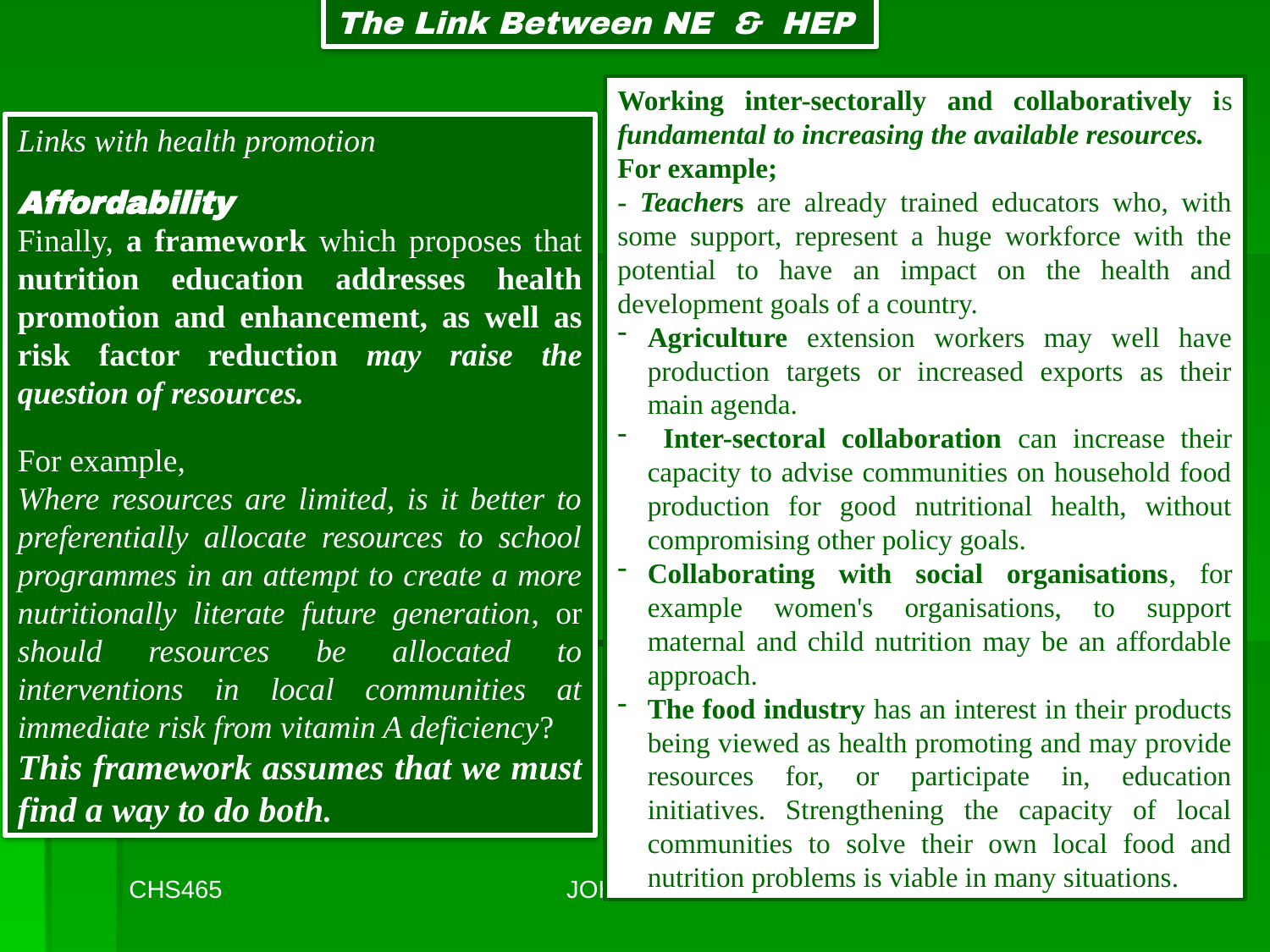

The Link Between NE  &  HEP
Working inter-sectorally and collaboratively is fundamental to increasing the available resources.
For example;
- Teachers are already trained educators who, with some support, represent a huge workforce with the potential to have an impact on the health and development goals of a country.
Agriculture extension workers may well have production targets or increased exports as their main agenda.
 Inter-sectoral collaboration can increase their capacity to advise communities on household food production for good nutritional health, without compromising other policy goals.
Collaborating with social organisations, for example women's organisations, to support maternal and child nutrition may be an affordable approach.
The food industry has an interest in their products being viewed as health promoting and may provide resources for, or participate in, education initiatives. Strengthening the capacity of local communities to solve their own local food and nutrition problems is viable in many situations.
Links with health promotion

Affordability
Finally, a framework which proposes that nutrition education addresses health promotion and enhancement, as well as risk factor reduction may raise the question of resources.

For example,
Where resources are limited, is it better to preferentially allocate resources to school programmes in an attempt to create a more nutritionally literate future generation, or should resources be allocated to interventions in local communities at immediate risk from vitamin A deficiency?
This framework assumes that we must find a way to do both.
CHS465
JOHALI NutHE2015
30